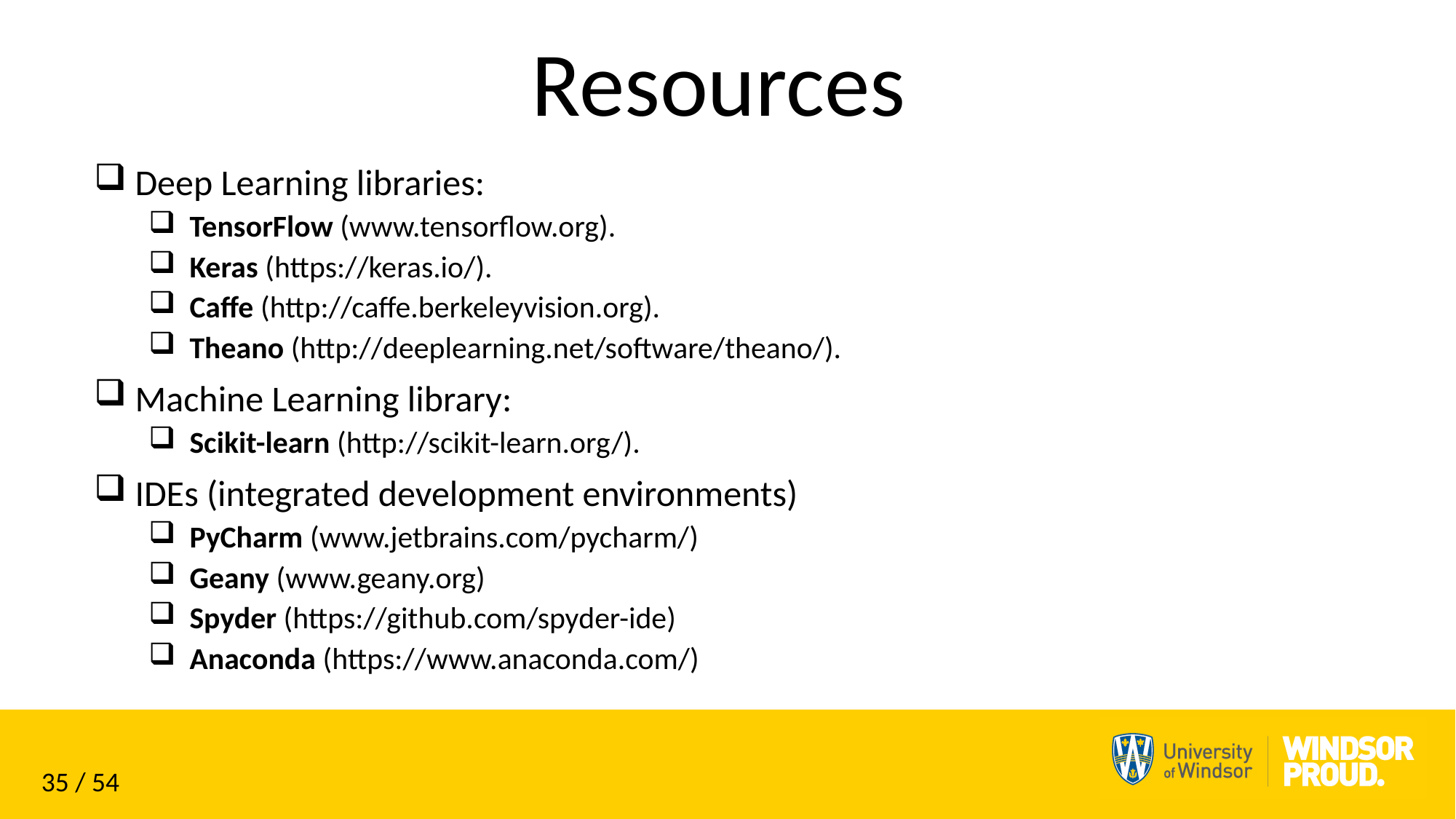

# Resources
Deep Learning libraries:
TensorFlow (www.tensorflow.org).
Keras (https://keras.io/).
Caffe (http://caffe.berkeleyvision.org).
Theano (http://deeplearning.net/software/theano/).
Machine Learning library:
Scikit-learn (http://scikit-learn.org/).
IDEs (integrated development environments)
PyCharm (www.jetbrains.com/pycharm/)
Geany (www.geany.org)
Spyder (https://github.com/spyder-ide)
Anaconda (https://www.anaconda.com/)
35